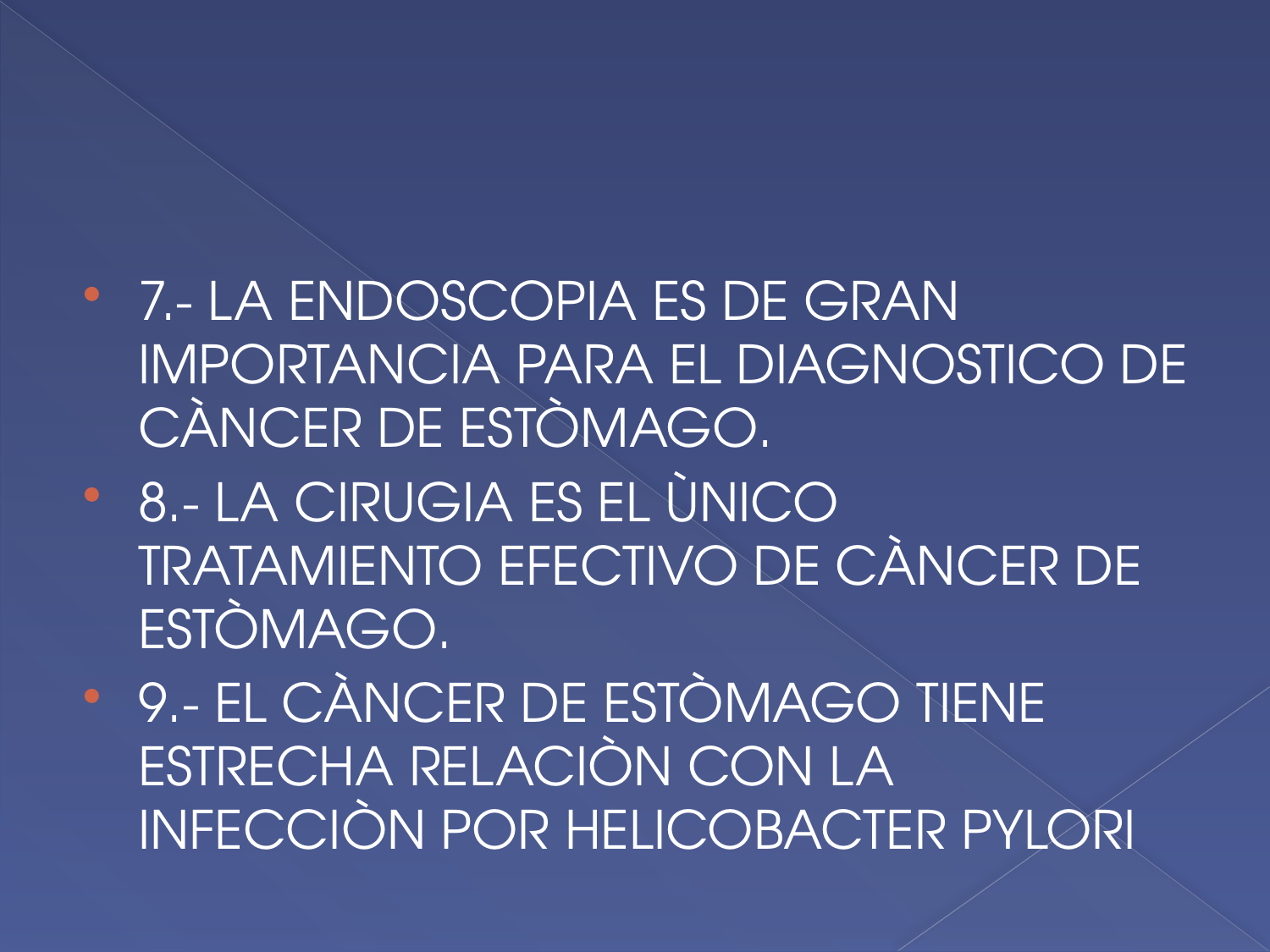

#
7.- LA ENDOSCOPIA ES DE GRAN IMPORTANCIA PARA EL DIAGNOSTICO DE CÀNCER DE ESTÒMAGO.
8.- LA CIRUGIA ES EL ÙNICO TRATAMIENTO EFECTIVO DE CÀNCER DE ESTÒMAGO.
9.- EL CÀNCER DE ESTÒMAGO TIENE ESTRECHA RELACIÒN CON LA INFECCIÒN POR HELICOBACTER PYLORI